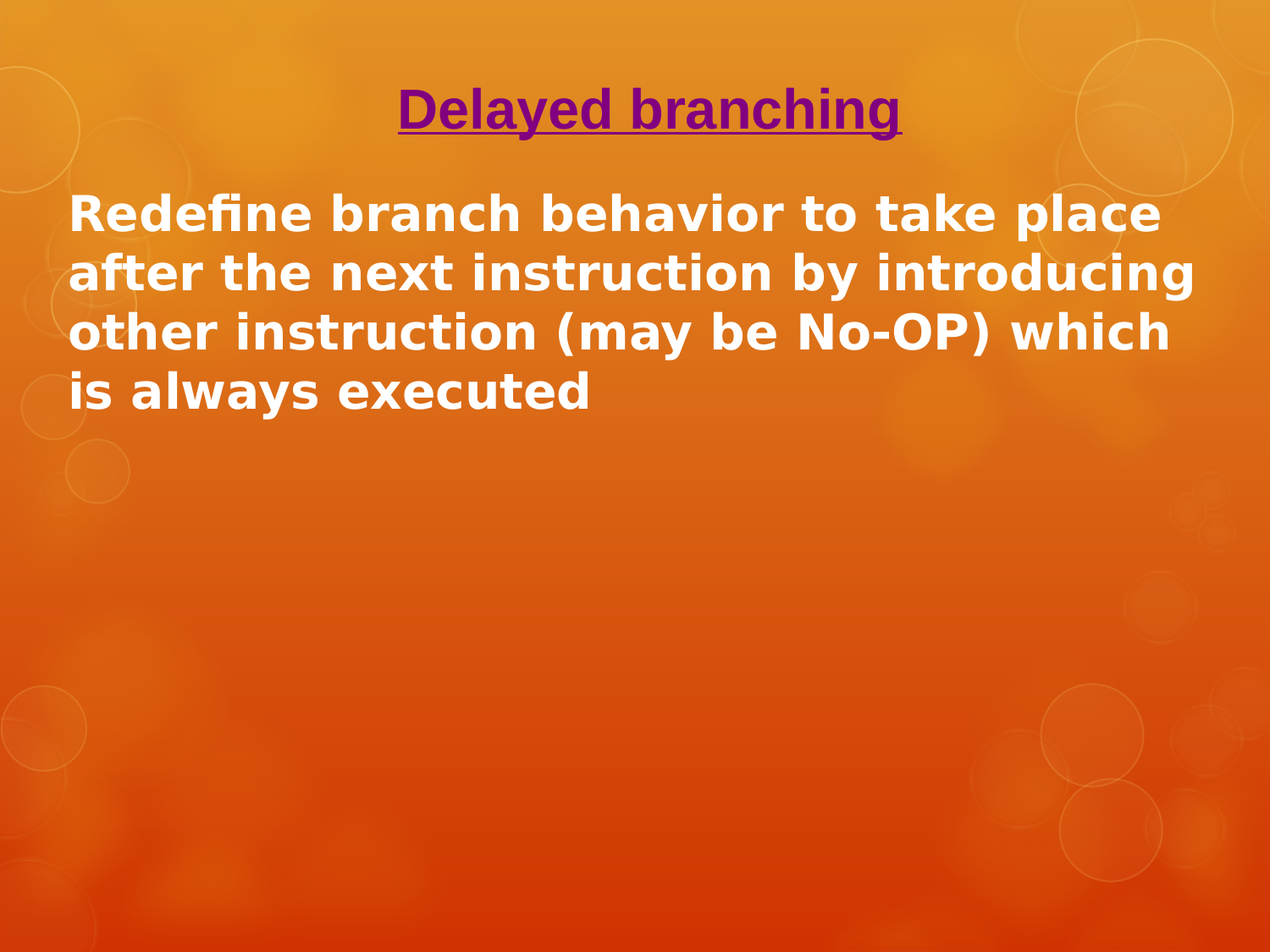

Delayed branching
Redefine branch behavior to take place after the next instruction by introducing other instruction (may be No-OP) which is always executed